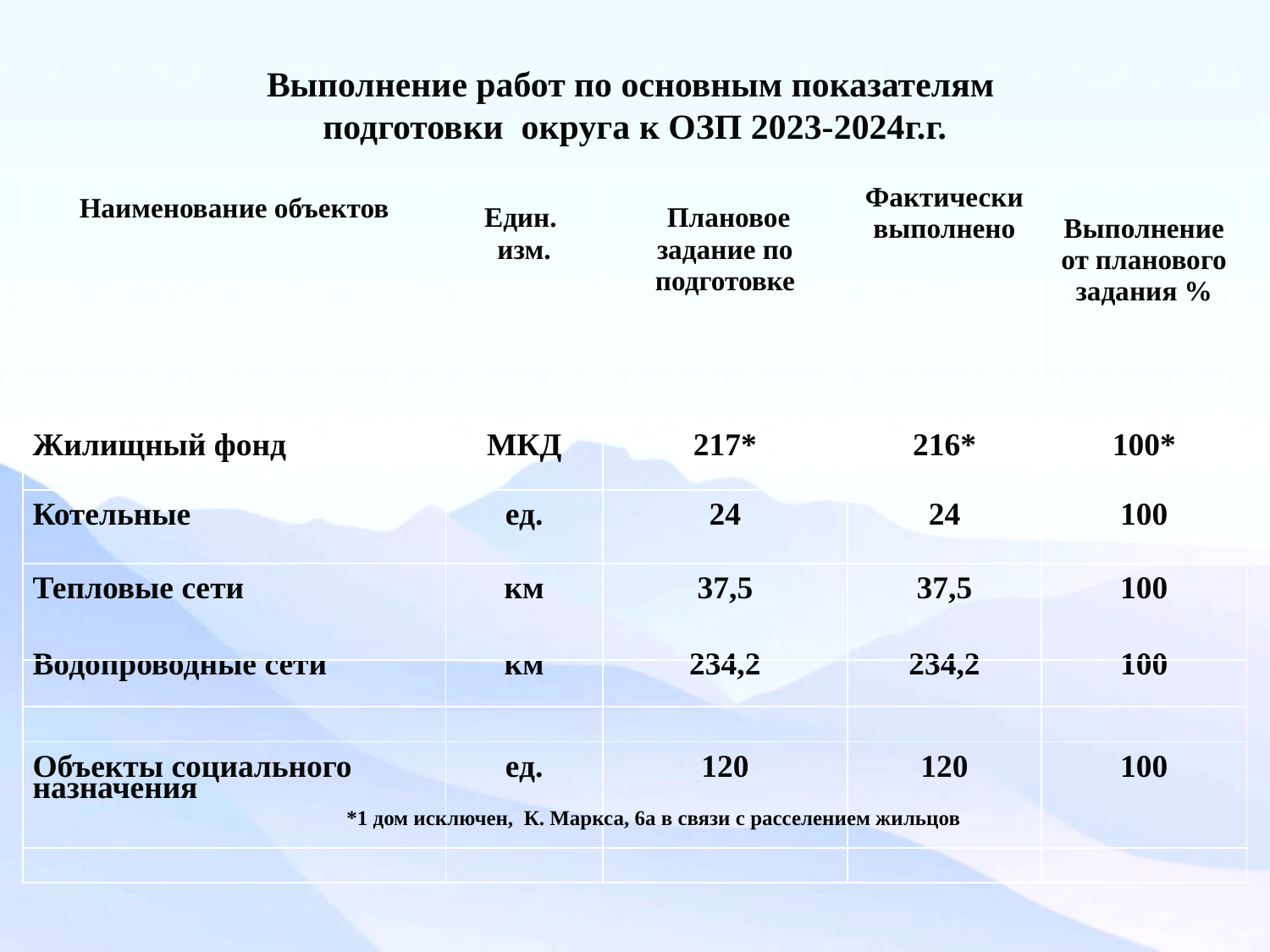

# Выполнение работ по основным показателям  подготовки  округа к ОЗП 2023-2024г.г.
| Наименование объектов | Един. изм. | Плановое задание по подготовке | Фактически выполнено | Выполнение от планового задания % |
| --- | --- | --- | --- | --- |
| Жилищный фонд | МКД | 217\* | 216\* | 100\* |
| Котельные | ед. | 24 | 24 | 100 |
| Тепловые сети | км | 37,5 | 37,5 | 100 |
| Водопроводные сети | км | 234,2 | 234,2 | 100 |
|  |  |  |  |  |
| Объекты социального назначения | ед. | 120 | 120 | 100 |
|  |  |  |  |  |
*1 дом исключен,  К. Маркса, 6а в связи с расселением жильцов